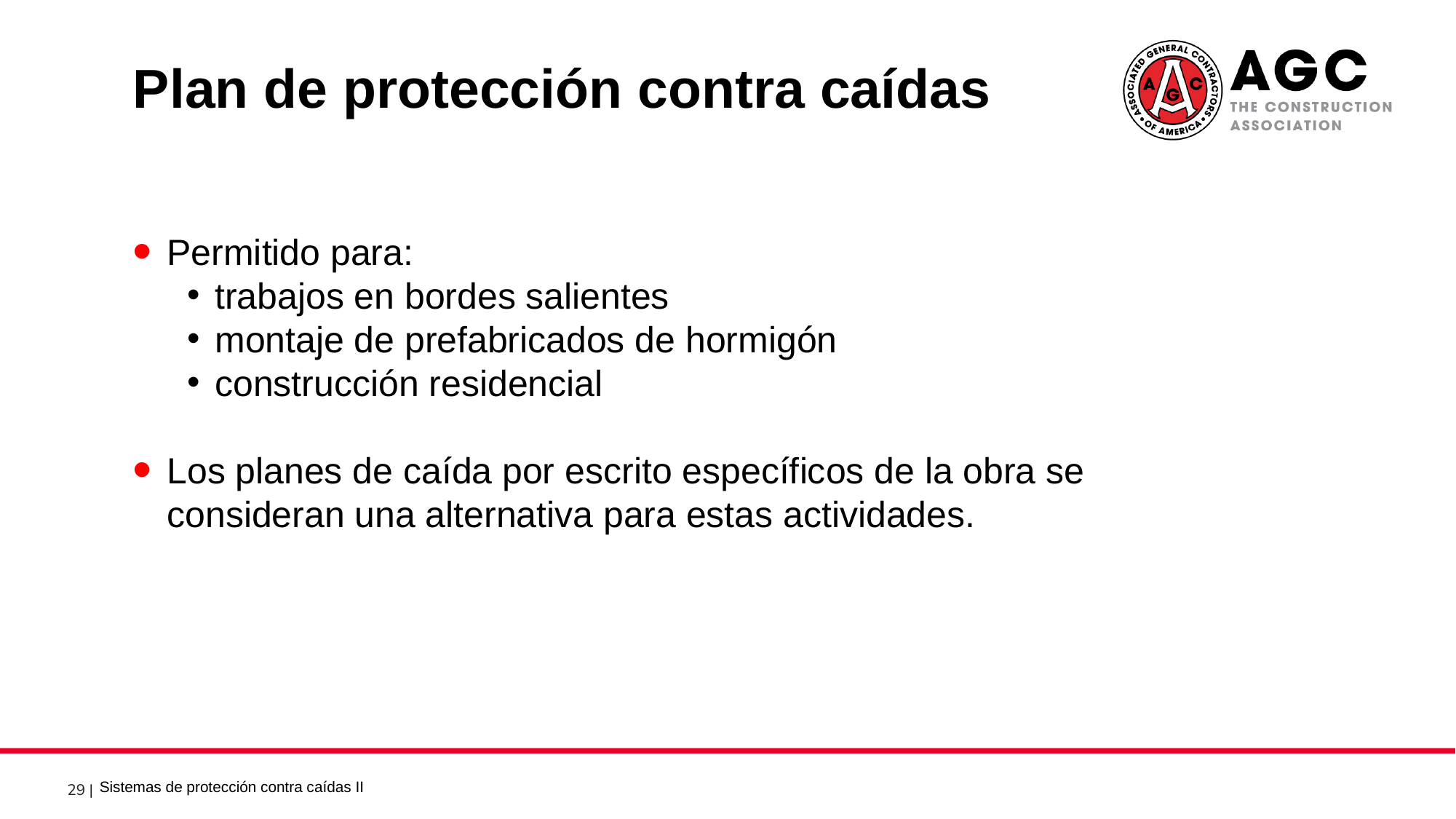

Plan de protección contra caídas 1
Permitido para:
trabajos en bordes salientes
montaje de prefabricados de hormigón
construcción residencial

Los planes de caída por escrito específicos de la obra se consideran una alternativa para estas actividades.

Sistemas de protección contra caídas II